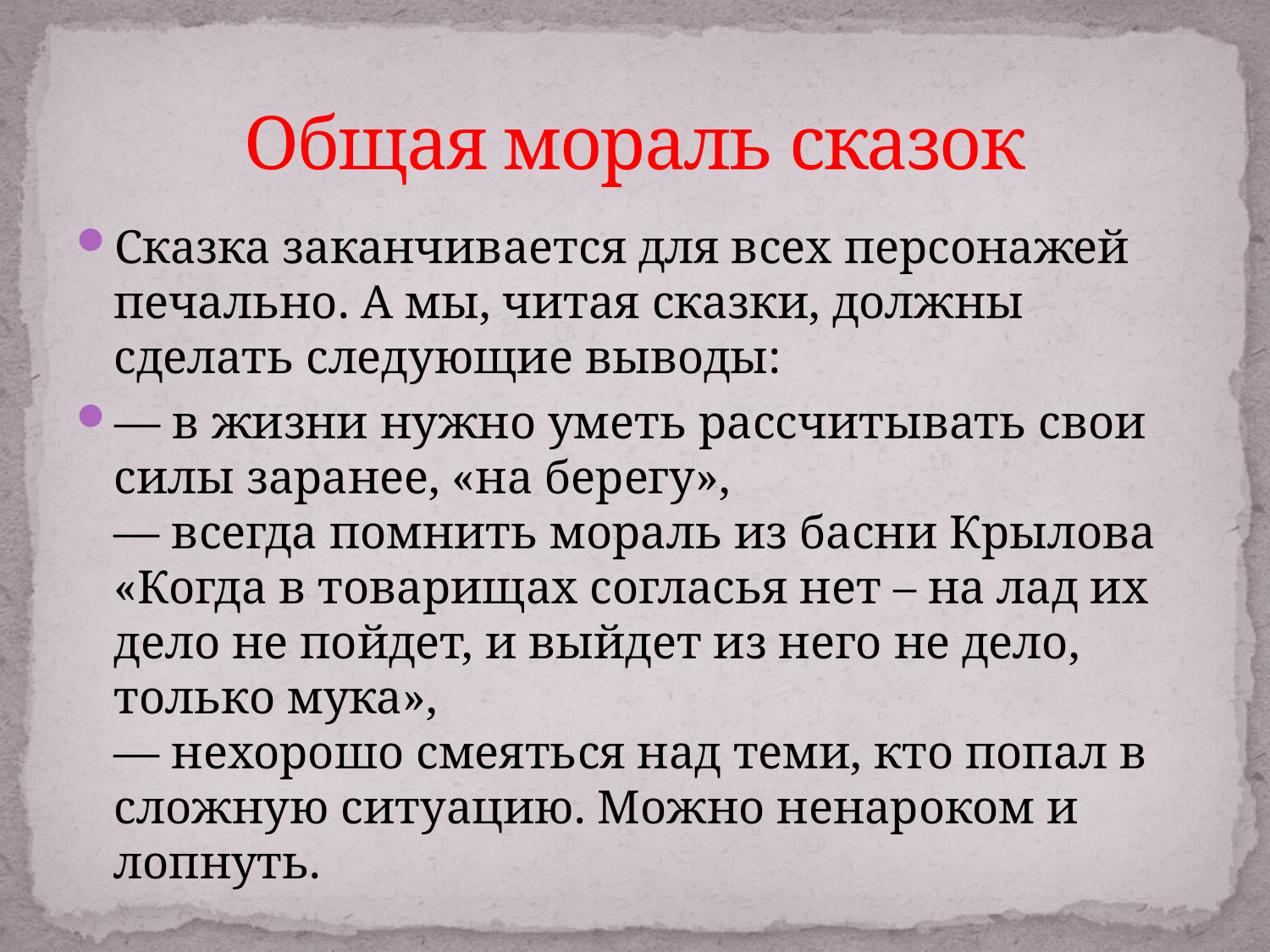

# Общая мораль сказок
Сказка заканчивается для всех персонажей печально. А мы, читая сказки, должны сделать следующие выводы:
— в жизни нужно уметь рассчитывать свои силы заранее, «на берегу»,
— всегда помнить мораль из басни Крылова «Когда в товарищах согласья нет – на лад их дело не пойдет, и выйдет из него не дело, только мука»,
— нехорошо смеяться над теми, кто попал в сложную ситуацию. Можно ненароком и лопнуть.